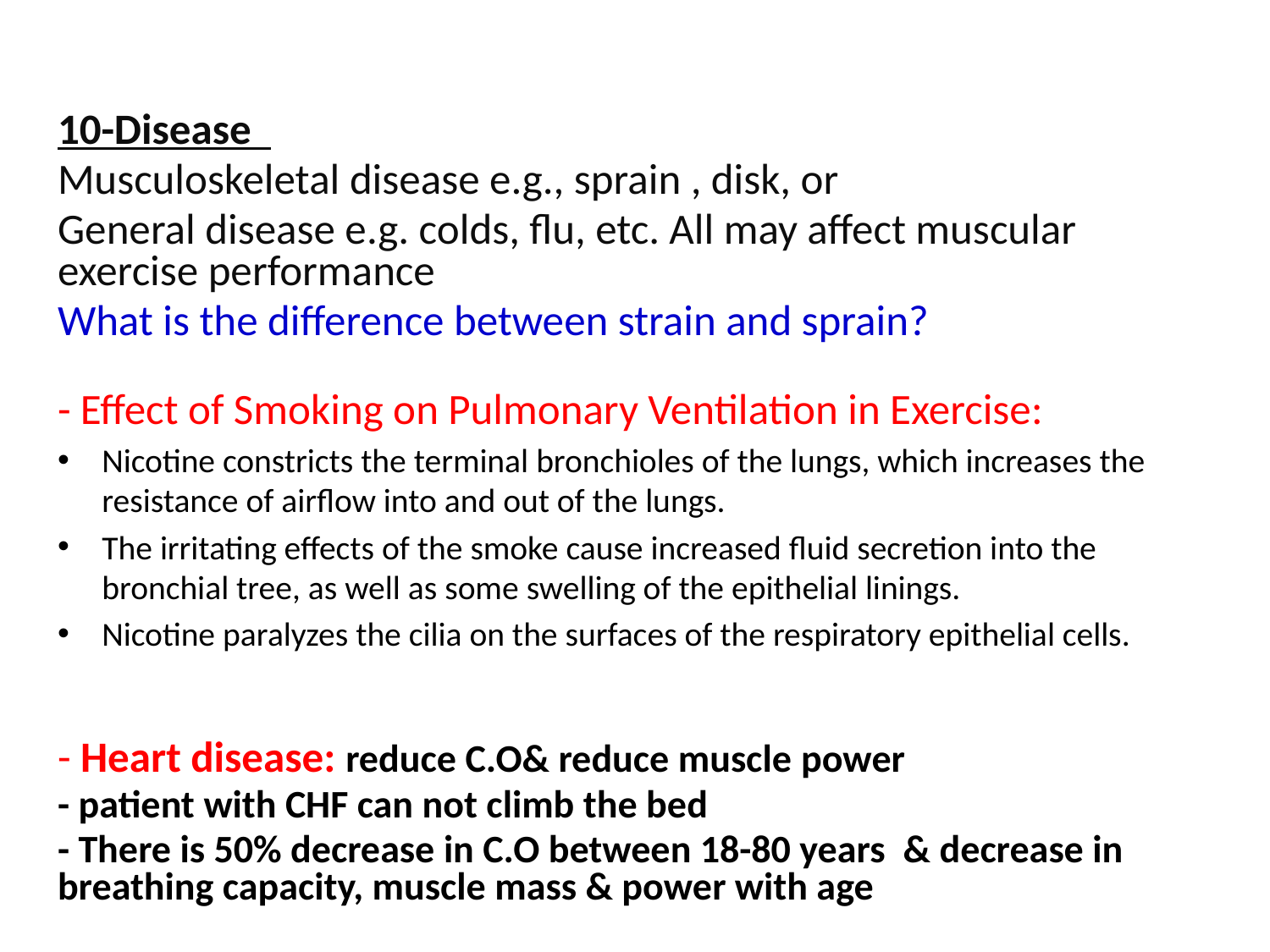

10-Disease
Musculoskeletal disease e.g., sprain , disk, or
General disease e.g. colds, flu, etc. All may affect muscular exercise performance
What is the difference between strain and sprain?

- Effect of Smoking on Pulmonary Ventilation in Exercise:
Nicotine constricts the terminal bronchioles of the lungs, which increases the resistance of airflow into and out of the lungs.
The irritating effects of the smoke cause increased fluid secretion into the bronchial tree, as well as some swelling of the epithelial linings.
Nicotine paralyzes the cilia on the surfaces of the respiratory epithelial cells.

- Heart disease: reduce C.O& reduce muscle power
- patient with CHF can not climb the bed
- There is 50% decrease in C.O between 18-80 years  & decrease in breathing capacity, muscle mass & power with age